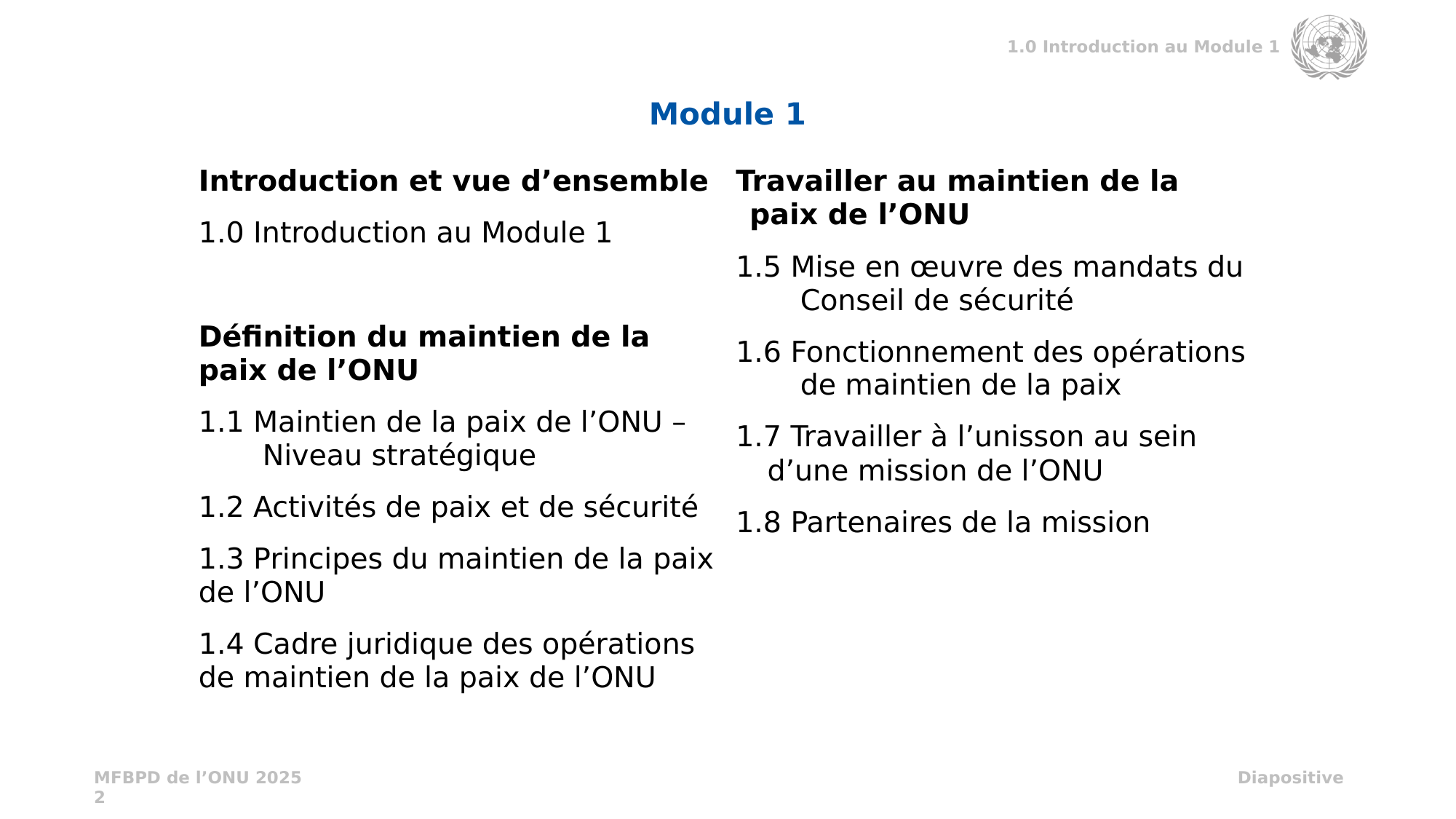

Module 1
| Introduction et vue d’ensemble 1.0 Introduction au Module 1 Définition du maintien de la paix de l’ONU 1.1 Maintien de la paix de l’ONU – Niveau stratégique 1.2 Activités de paix et de sécurité 1.3 Principes du maintien de la paix de l’ONU 1.4 Cadre juridique des opérations de maintien de la paix de l’ONU | Travailler au maintien de la paix de l’ONU 1.5 Mise en œuvre des mandats du Conseil de sécurité 1.6 Fonctionnement des opérations de maintien de la paix 1.7 Travailler à l’unisson au sein d’une mission de l’ONU 1.8 Partenaires de la mission |
| --- | --- |